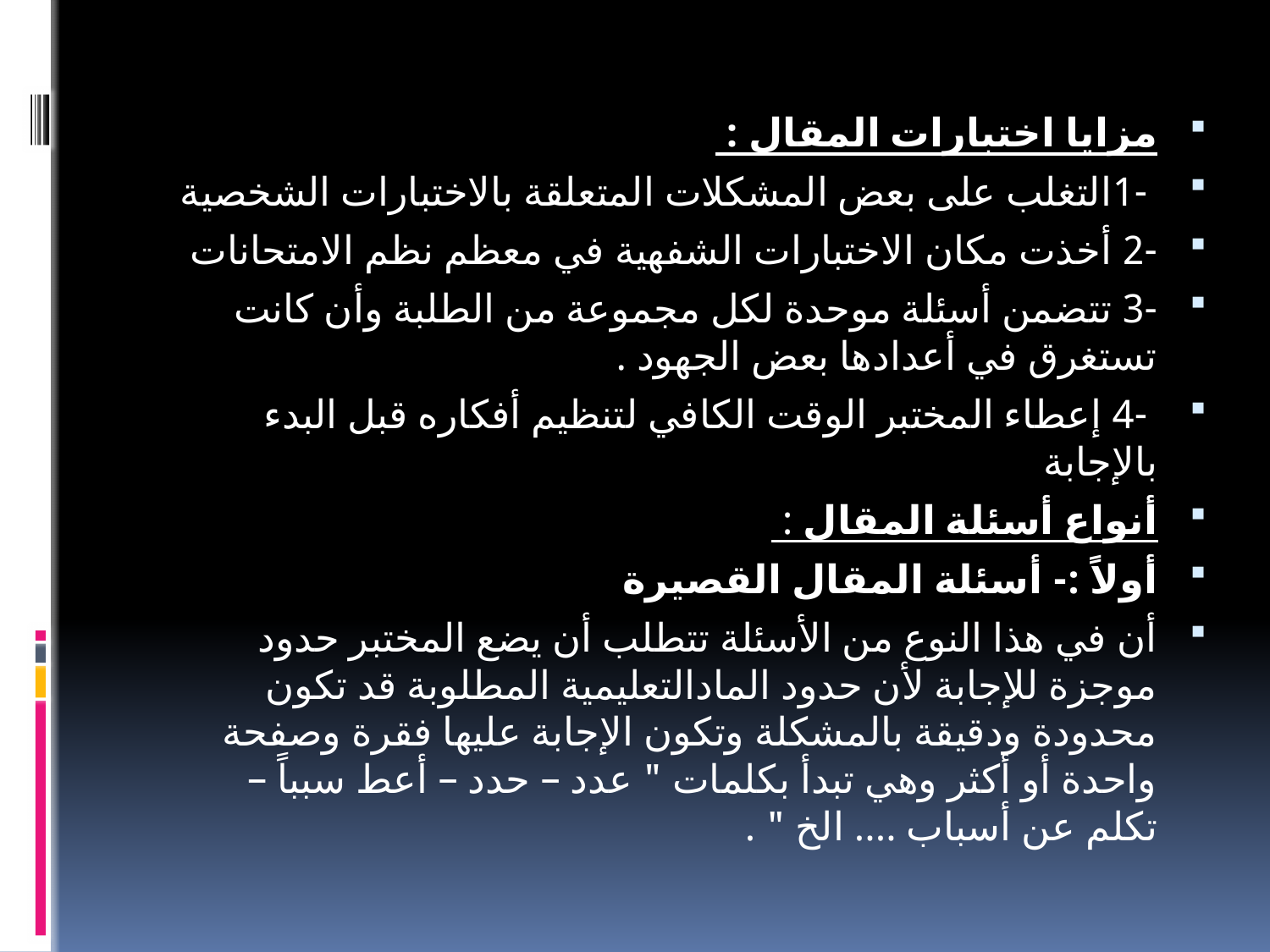

مزايا اختبارات المقال :
 -1التغلب على بعض المشكلات المتعلقة بالاختبارات الشخصية
-2 أخذت مكان الاختبارات الشفهية في معظم نظم الامتحانات
-3 تتضمن أسئلة موحدة لكل مجموعة من الطلبة وأن كانت تستغرق في أعدادها بعض الجهود .
 -4 إعطاء المختبر الوقت الكافي لتنظيم أفكاره قبل البدء بالإجابة
أنواع أسئلة المقال :
أولاً :- أسئلة المقال القصيرة
أن في هذا النوع من الأسئلة تتطلب أن يضع المختبر حدود موجزة للإجابة لأن حدود المادالتعليمية المطلوبة قد تكون محدودة ودقيقة بالمشكلة وتكون الإجابة عليها فقرة وصفحة واحدة أو أكثر وهي تبدأ بكلمات " عدد – حدد – أعط سبباً – تكلم عن أسباب .... الخ " .